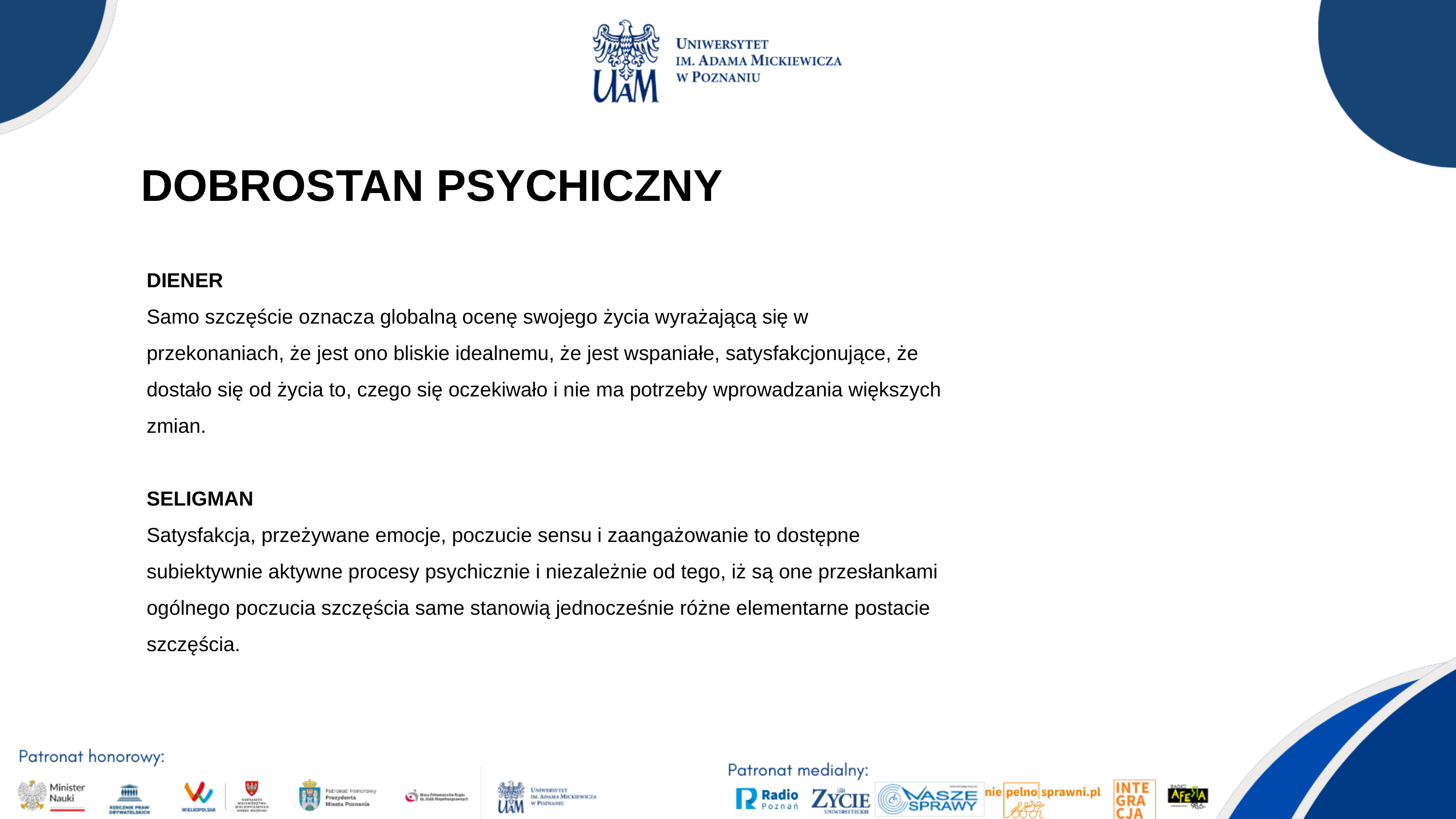

DOBROSTAN PSYCHICZNY
DIENER
Samo szczęście oznacza globalną ocenę swojego życia wyrażającą się w przekonaniach, że jest ono bliskie idealnemu, że jest wspaniałe, satysfakcjonujące, że dostało się od życia to, czego się oczekiwało i nie ma potrzeby wprowadzania większych zmian.

SELIGMAN
Satysfakcja, przeżywane emocje, poczucie sensu i zaangażowanie to dostępne subiektywnie aktywne procesy psychicznie i niezależnie od tego, iż są one przesłankami ogólnego poczucia szczęścia same stanowią jednocześnie różne elementarne postacie szczęścia.